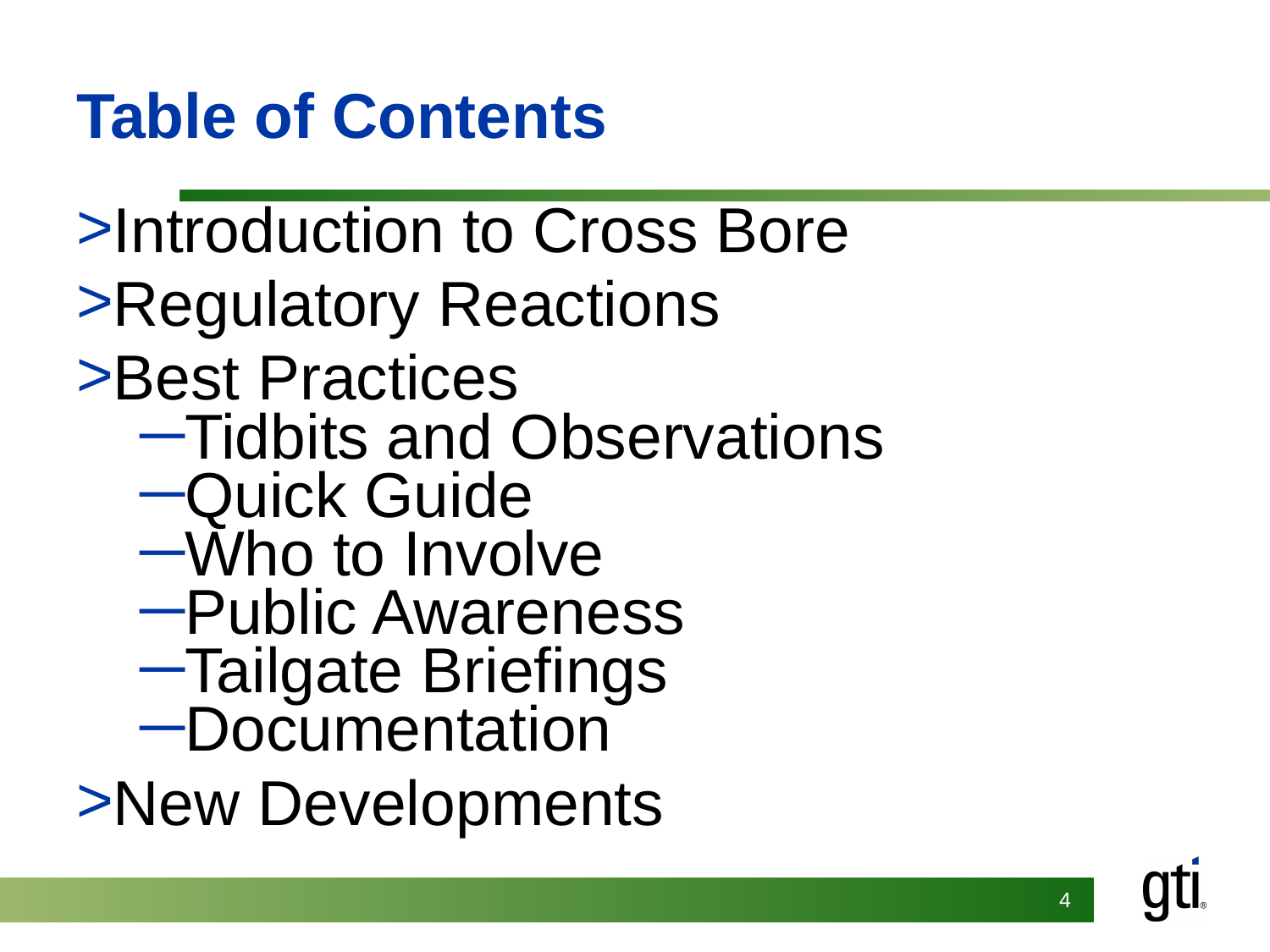

# Table of Contents
Introduction to Cross Bore
Regulatory Reactions
Best Practices
Tidbits and Observations
Quick Guide
Who to Involve
Public Awareness
Tailgate Briefings
Documentation
New Developments